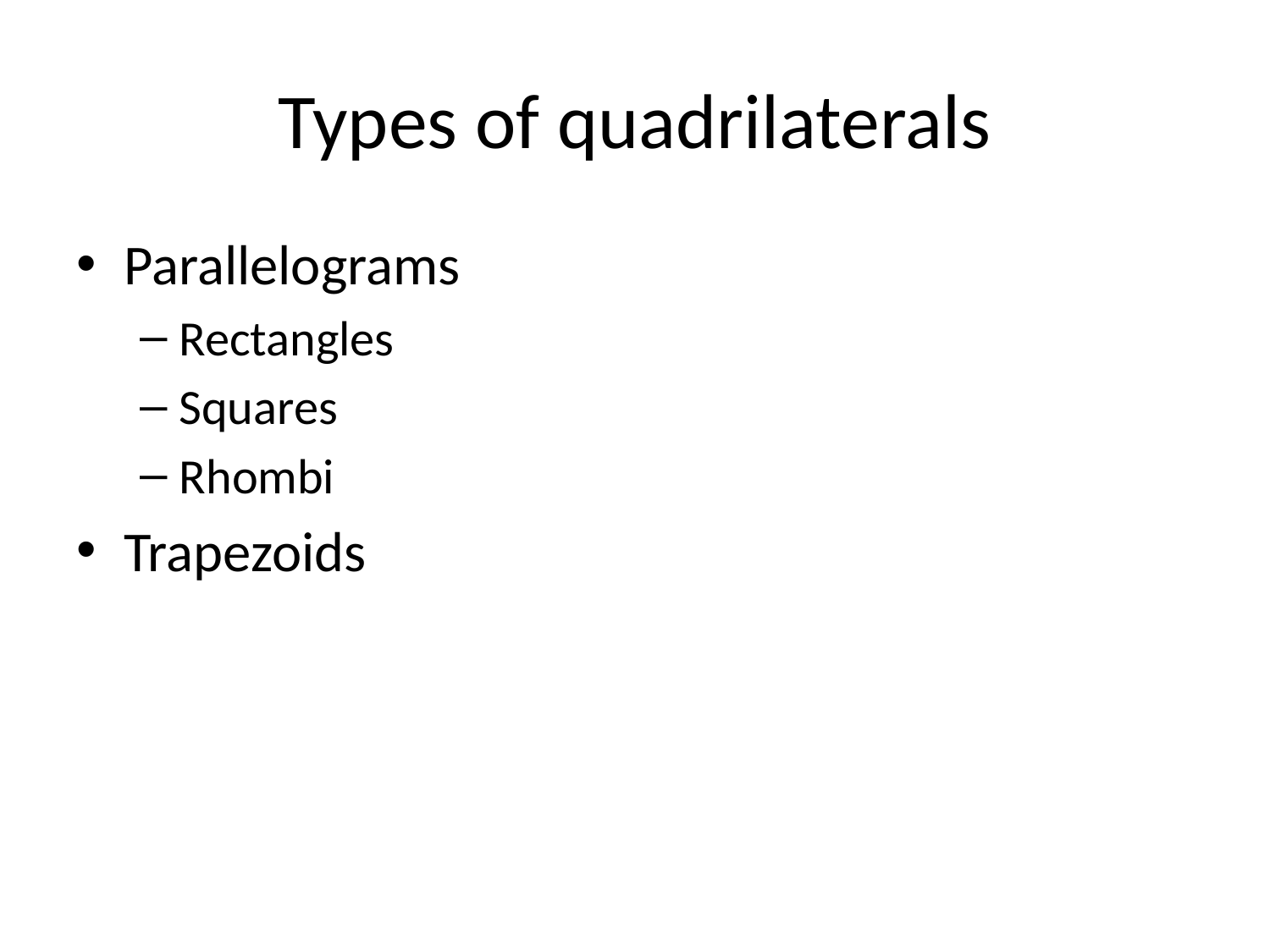

# Types of quadrilaterals
Parallelograms
Rectangles
Squares
Rhombi
Trapezoids